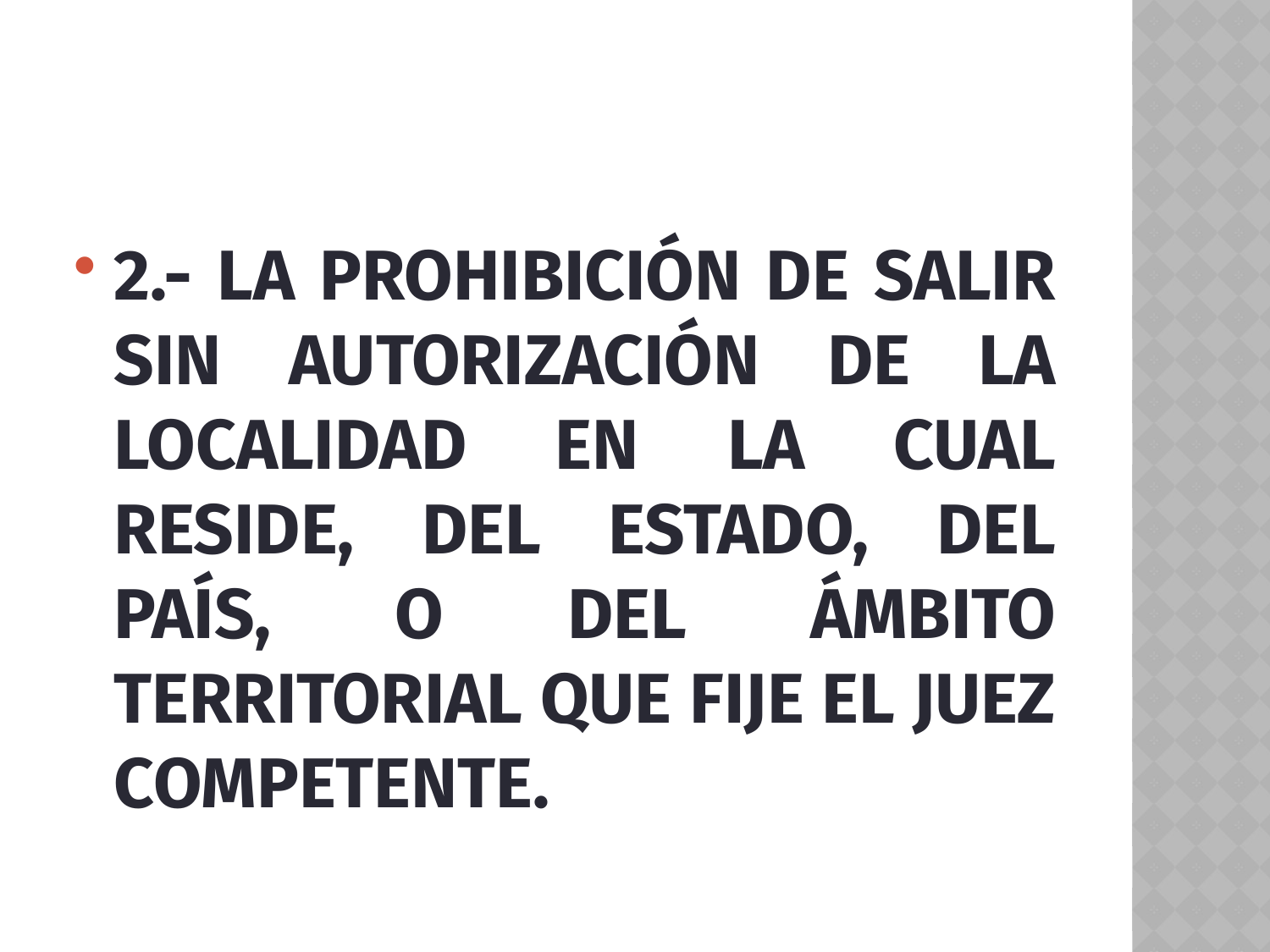

#
2.- LA PROHIBICIÓN DE SALIR SIN AUTORIZACIÓN DE LA LOCALIDAD EN LA CUAL RESIDE, DEL ESTADO, DEL PAÍS, O DEL ÁMBITO TERRITORIAL QUE FIJE EL JUEZ COMPETENTE.